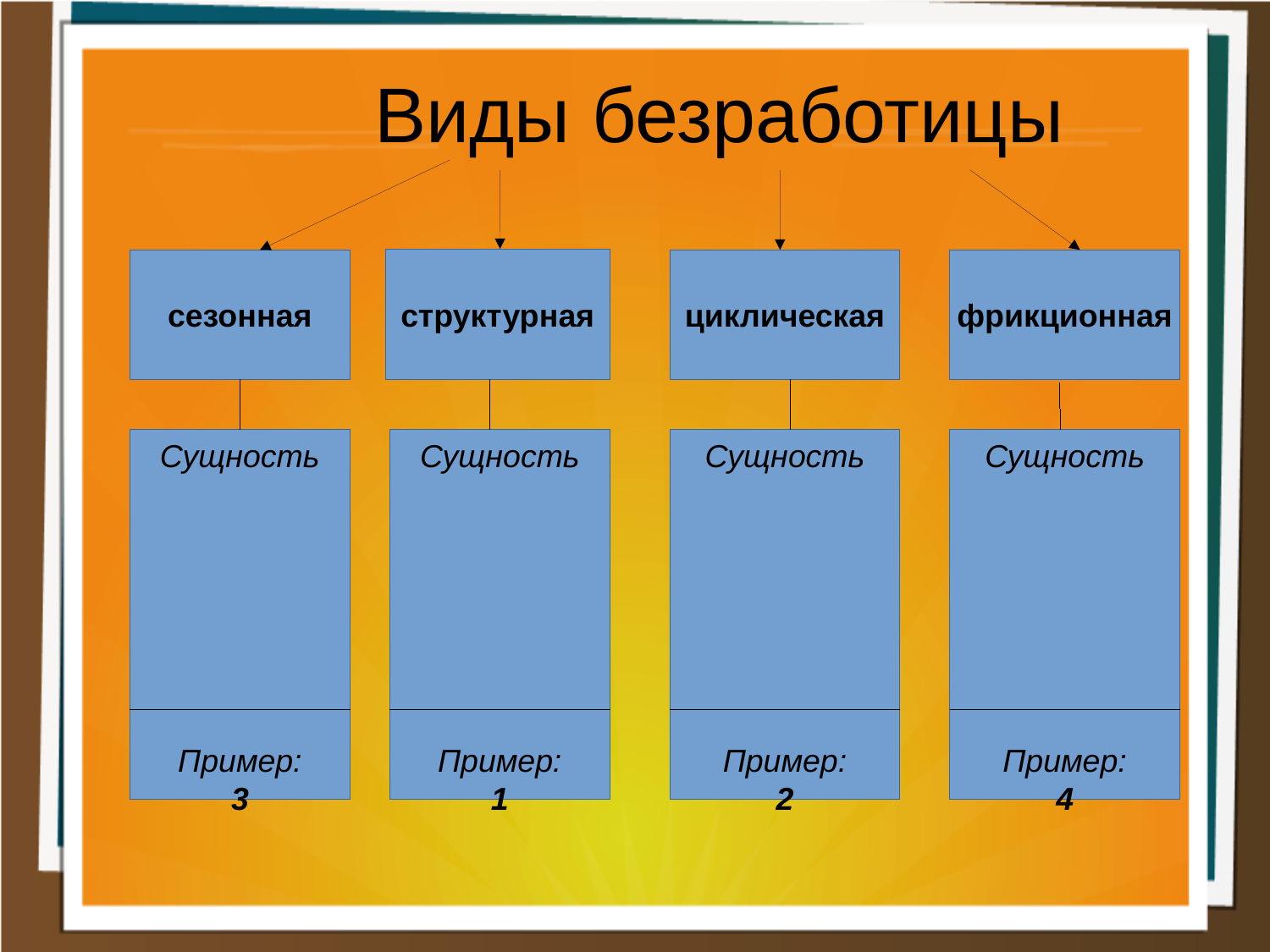

Виды безработицы

структурная
сезонная
циклическая
фрикционная

Сущность

Пример:
3
Сущность

Пример:
1
Сущность

Пример:
2
Сущность

Пример:
4